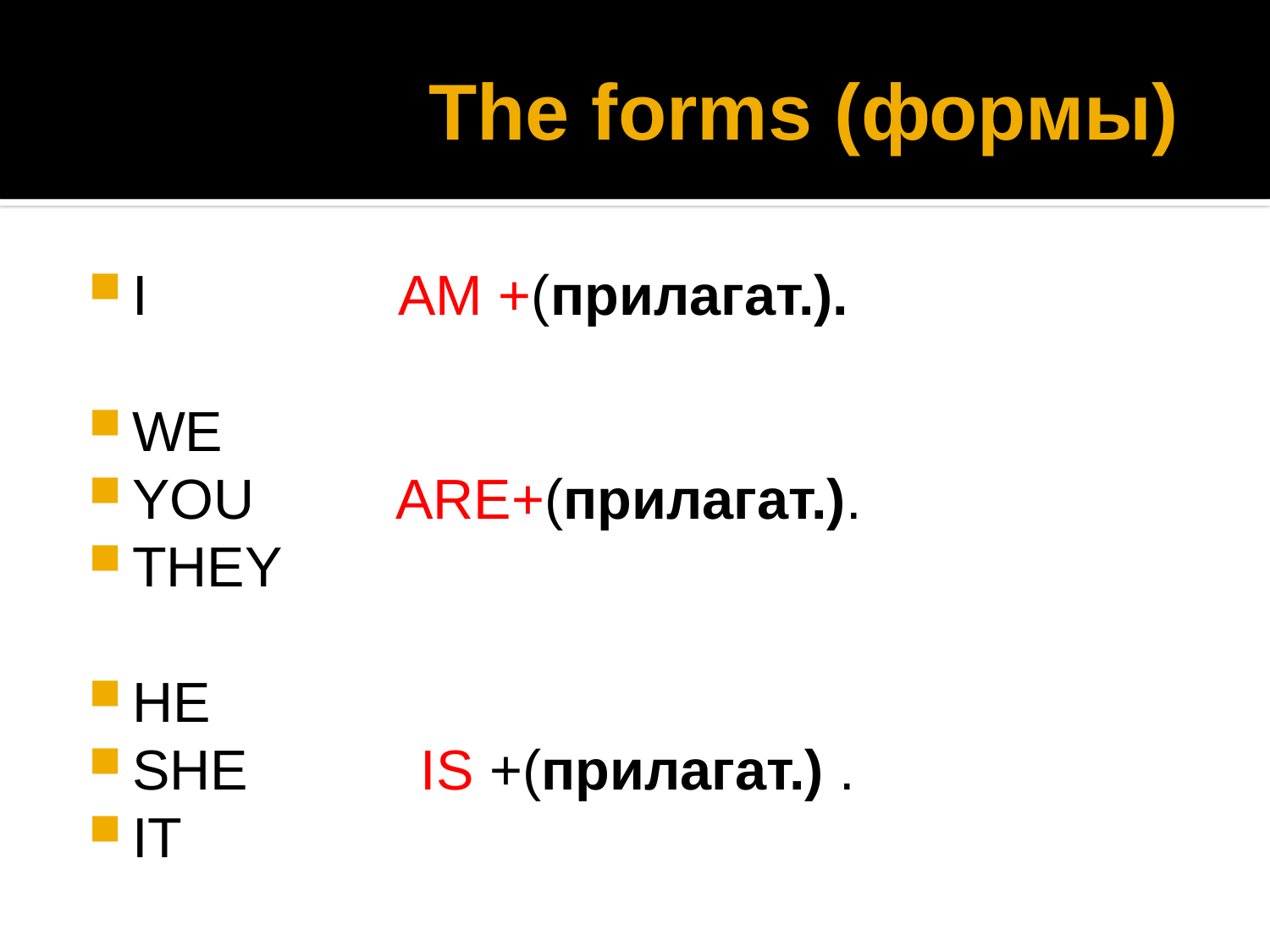

# The forms (формы)
I                AM +(прилагат.).

WE
YOU         ARE+(прилагат.).
THEY

HE
SHE           IS +(прилагат.) .
IT